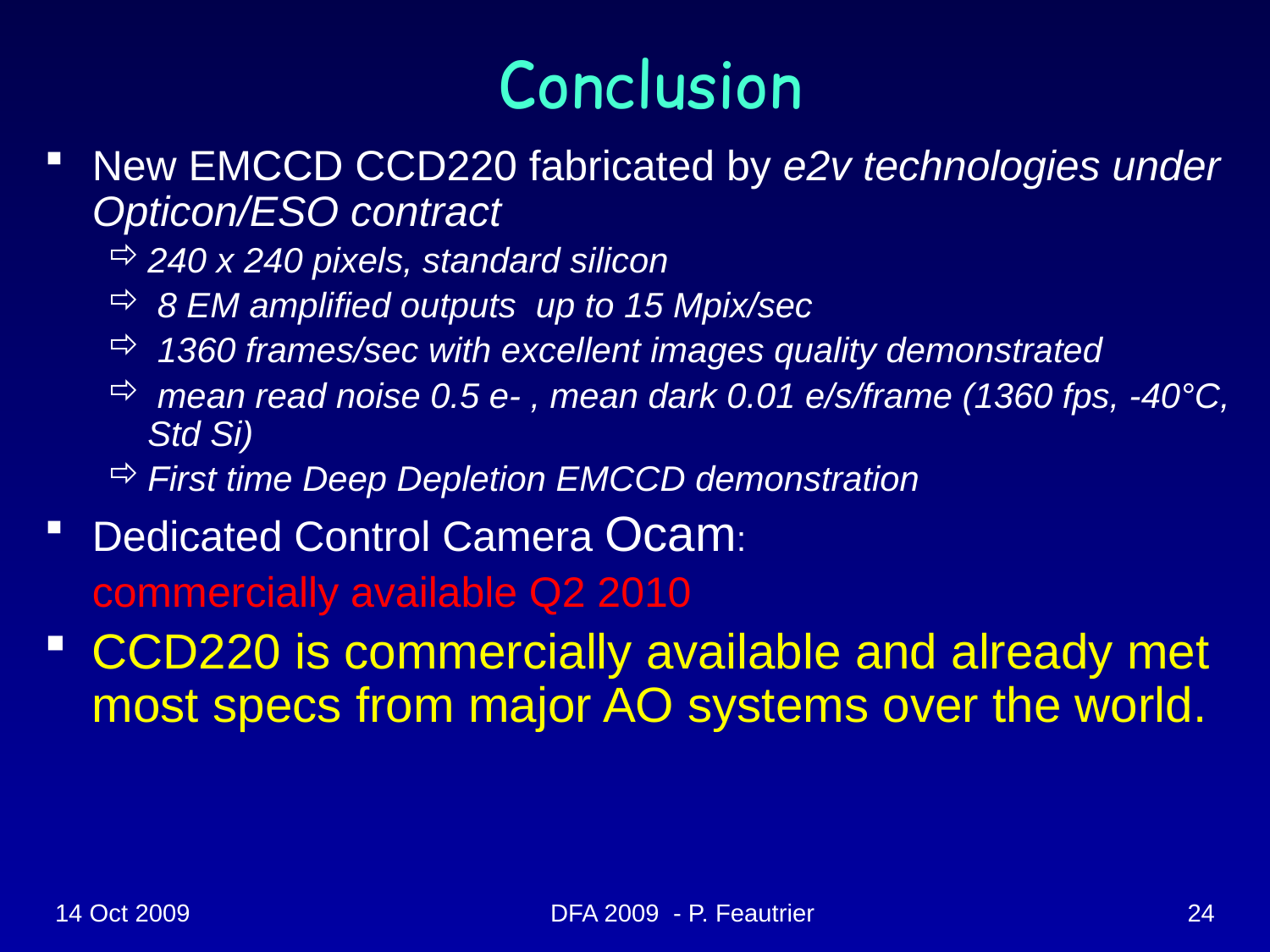

# Conclusion
New EMCCD CCD220 fabricated by e2v technologies under Opticon/ESO contract
240 x 240 pixels, standard silicon
 8 EM amplified outputs  up to 15 Mpix/sec
 1360 frames/sec with excellent images quality demonstrated
 mean read noise 0.5 e- , mean dark 0.01 e/s/frame (1360 fps, -40°C, Std Si)
First time Deep Depletion EMCCD demonstration
Dedicated Control Camera Ocam:
	commercially available Q2 2010
CCD220 is commercially available and already met most specs from major AO systems over the world.

14 Oct 2009
DFA 2009  - P. Feautrier
24